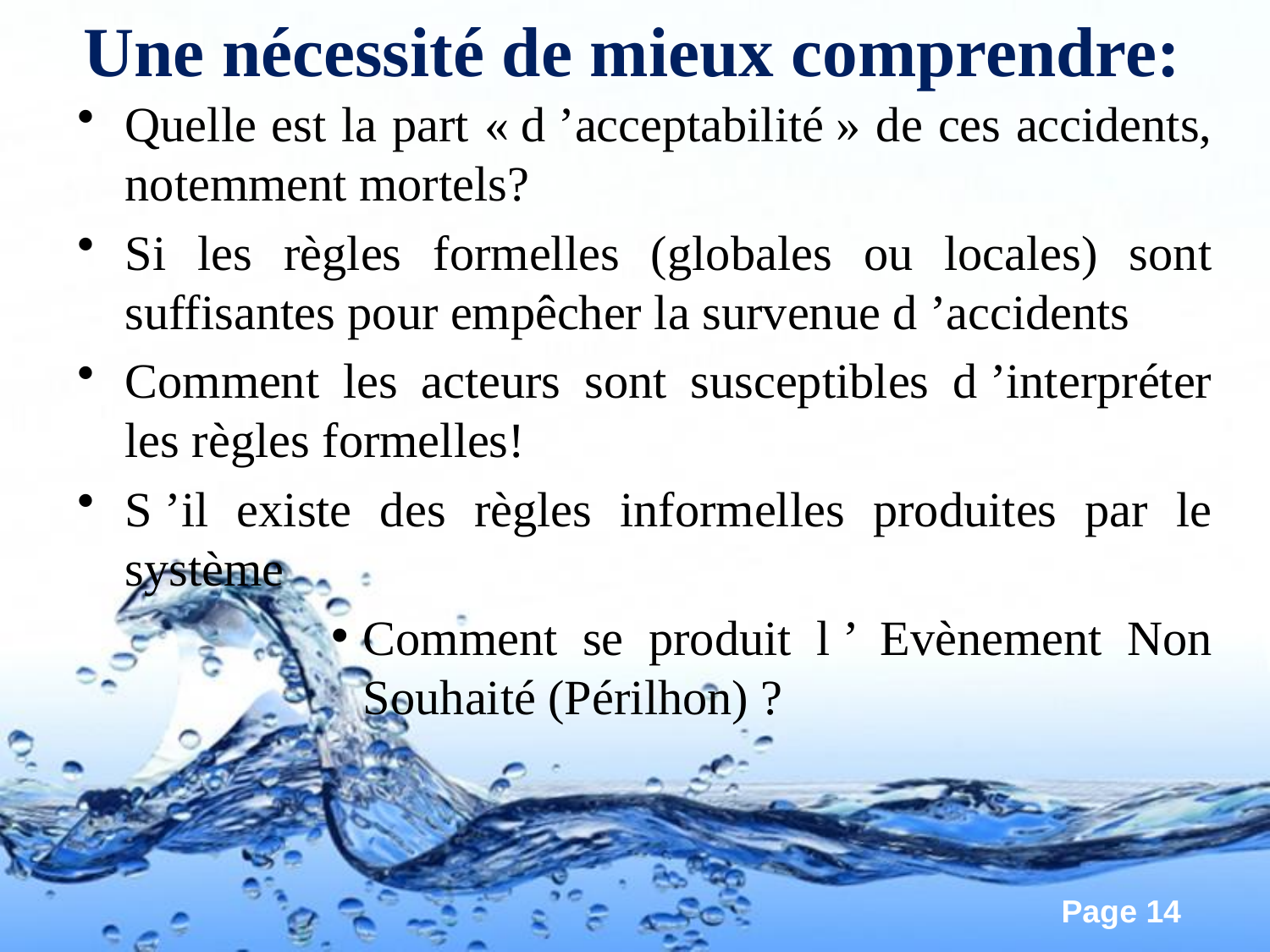

# Une nécessité de mieux comprendre:
Quelle est la part « d ’acceptabilité » de ces accidents, notemment mortels?
Si les règles formelles (globales ou locales) sont suffisantes pour empêcher la survenue d ’accidents
Comment les acteurs sont susceptibles d ’interpréter les règles formelles!
S ’il existe des règles informelles produites par le système
Comment se produit l ’ Evènement Non Souhaité (Périlhon) ?